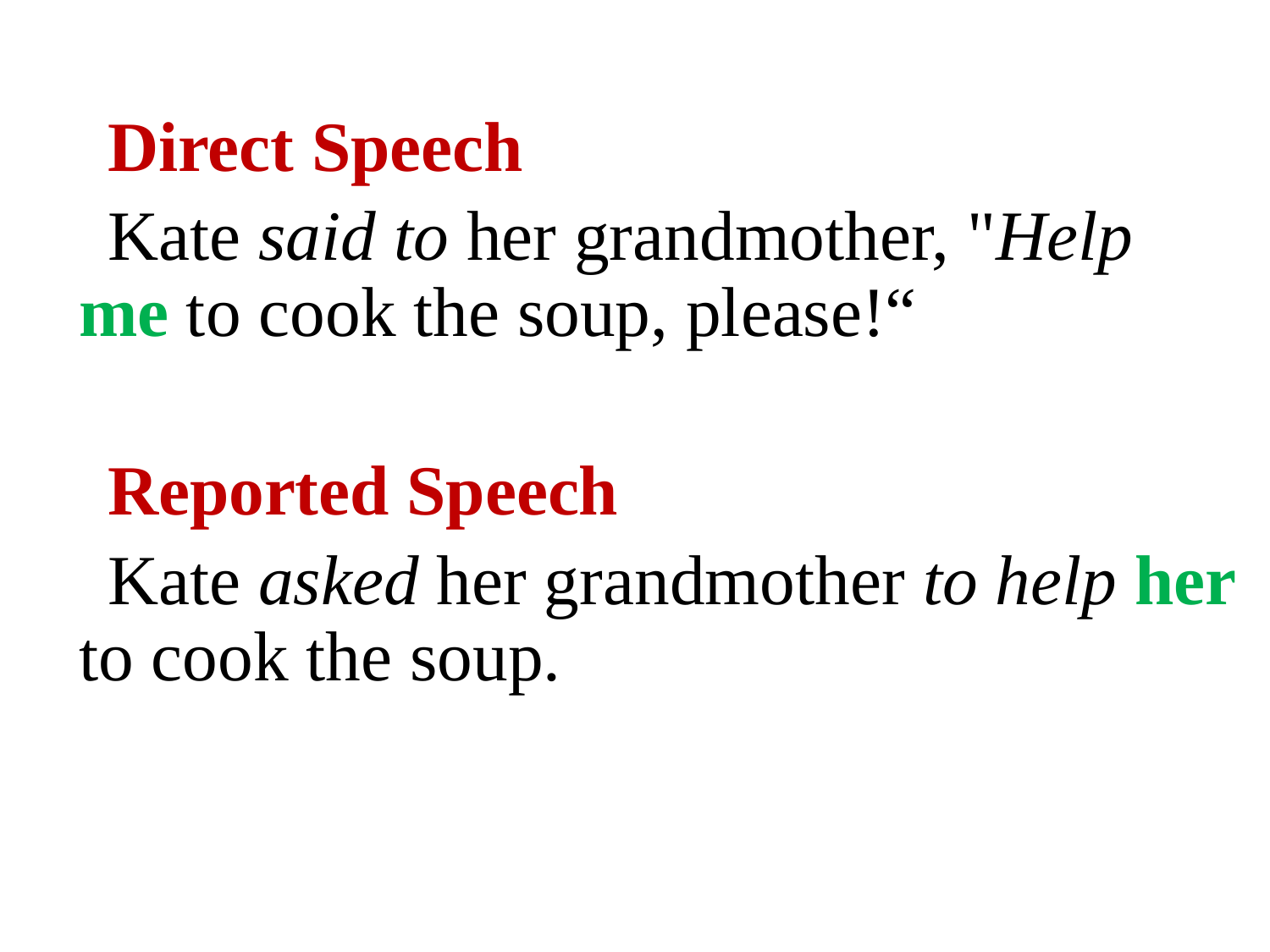

Direct Speech
   Kate said to her grandmother, "Help me to cook the soup, please!“

   Reported Speech
   Kate asked her grandmother to help her to cook the soup.

#